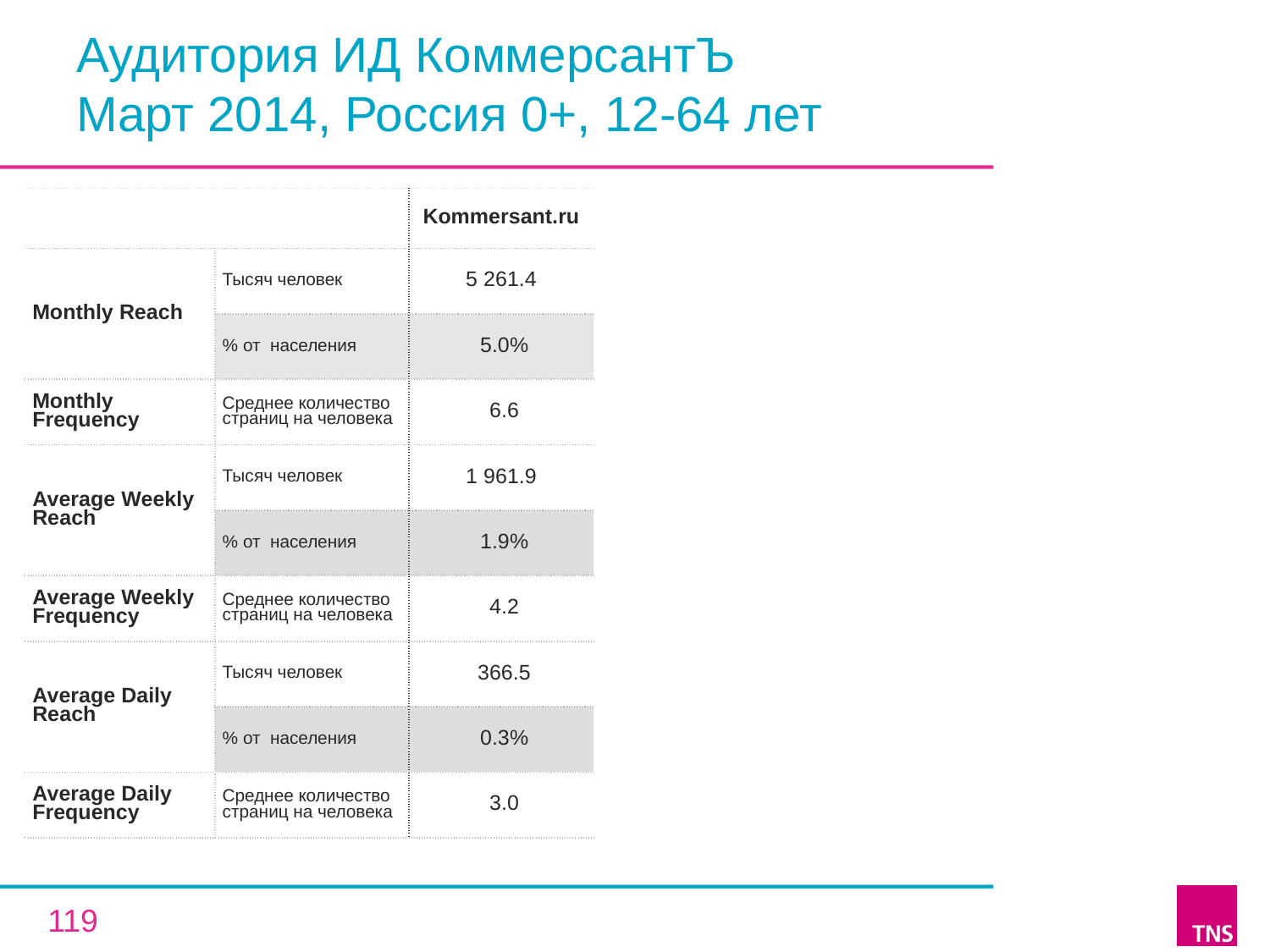

# Аудитория ИД КоммерсантЪ Март 2014, Россия 0+, 12-64 лет
|  |  | Kommersant.ru |
| --- | --- | --- |
| Monthly Reach | Тысяч человек | 5 261.4 |
|  | % от населения | 5.0% |
| Monthly Frequency | Среднее количество страниц на человека | 6.6 |
| Average Weekly Reach | Тысяч человек | 1 961.9 |
|  | % от населения | 1.9% |
| Average Weekly Frequency | Среднее количество страниц на человека | 4.2 |
| Average Daily Reach | Тысяч человек | 366.5 |
|  | % от населения | 0.3% |
| Average Daily Frequency | Среднее количество страниц на человека | 3.0 |

119